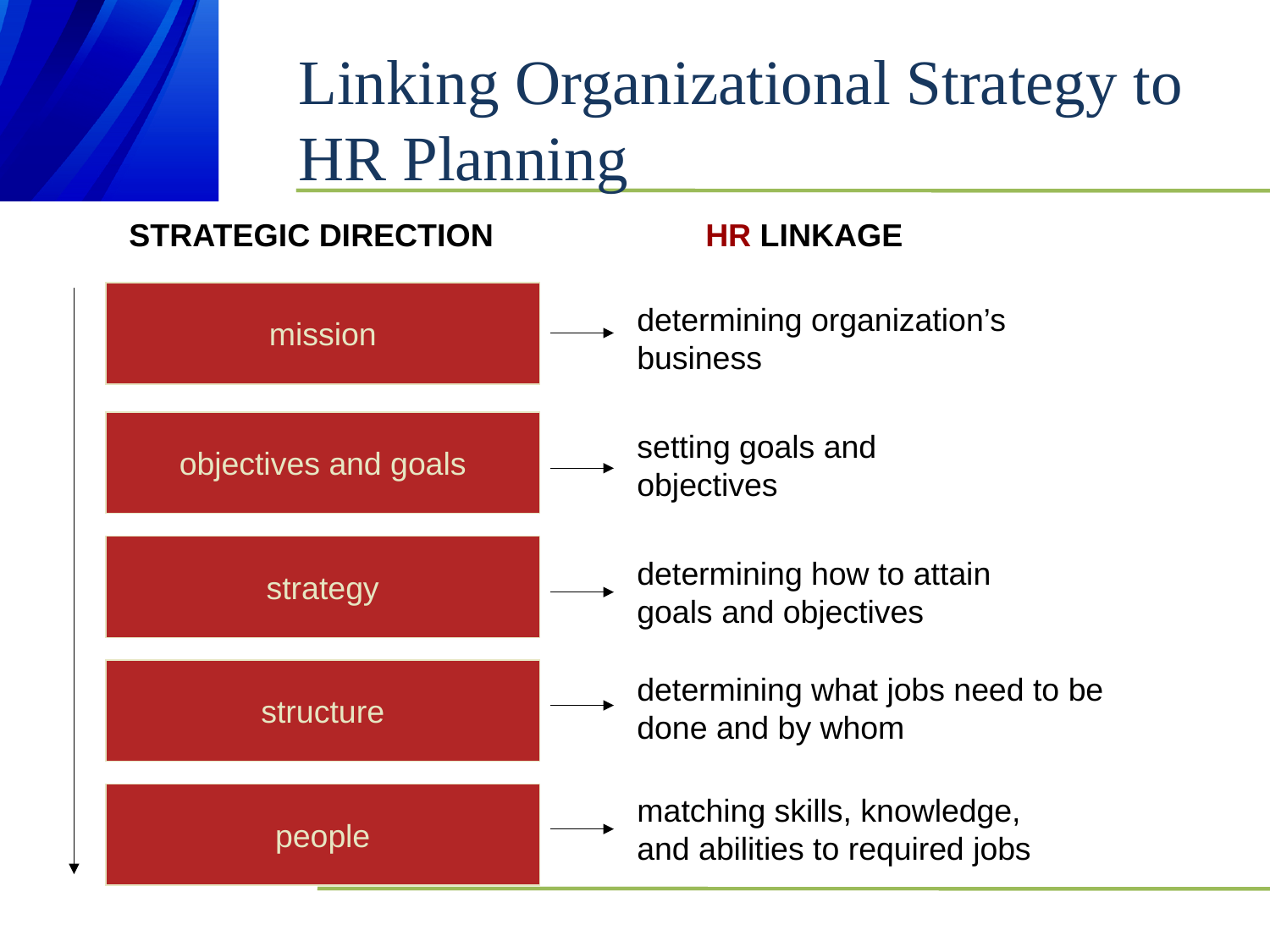

# Linking Organizational Strategy to HR Planning
STRATEGIC DIRECTION
HR LINKAGE
mission
determining organization’s business
objectives and goals
setting goals and objectives
strategy
determining how to attain goals and objectives
structure
determining what jobs need to be done and by whom
matching skills, knowledge, and abilities to required jobs
people